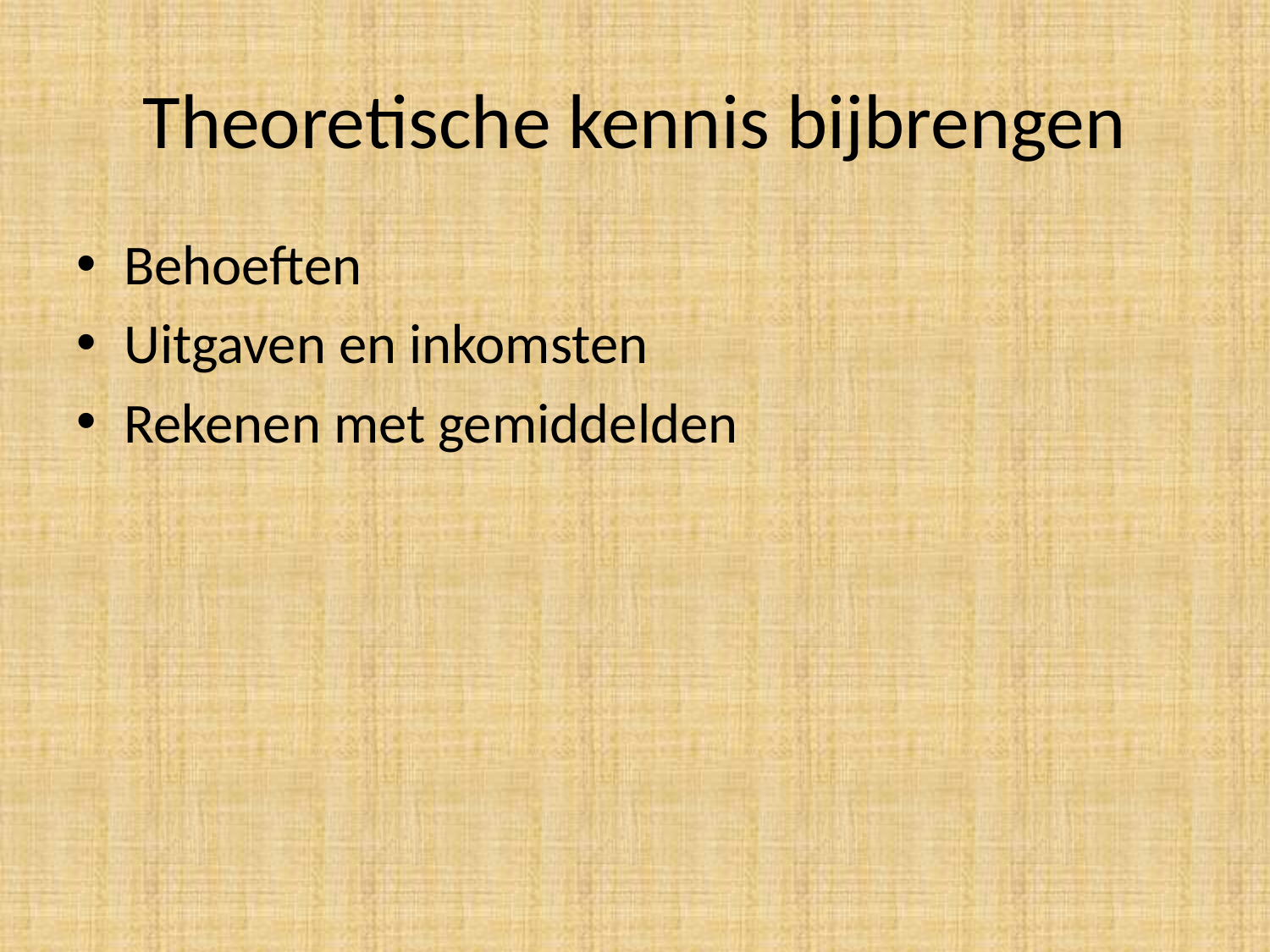

# Theoretische kennis bijbrengen
Behoeften
Uitgaven en inkomsten
Rekenen met gemiddelden